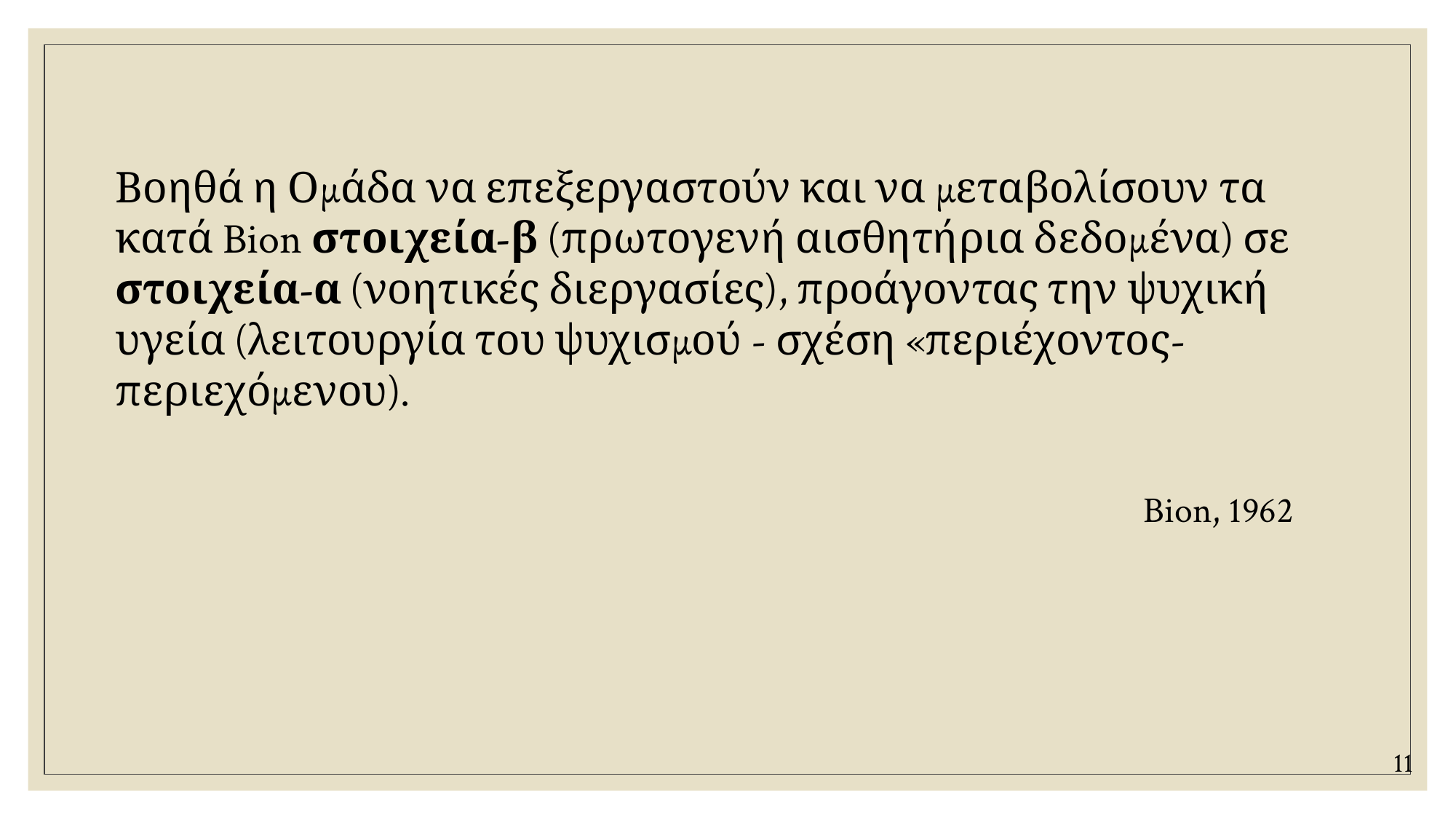

Βοηθά η Ομάδα να επεξεργαστούν και να μεταβολίσουν τα κατά Bion στοιχεία-β (πρωτογενή αισθητήρια δεδομένα) σε στοιχεία-α (νοητικές διεργασίες), προάγοντας την ψυχική υγεία (λειτουργία του ψυχισμού - σχέση «περιέχοντος-περιεχόμενου).

Bion, 1962

11